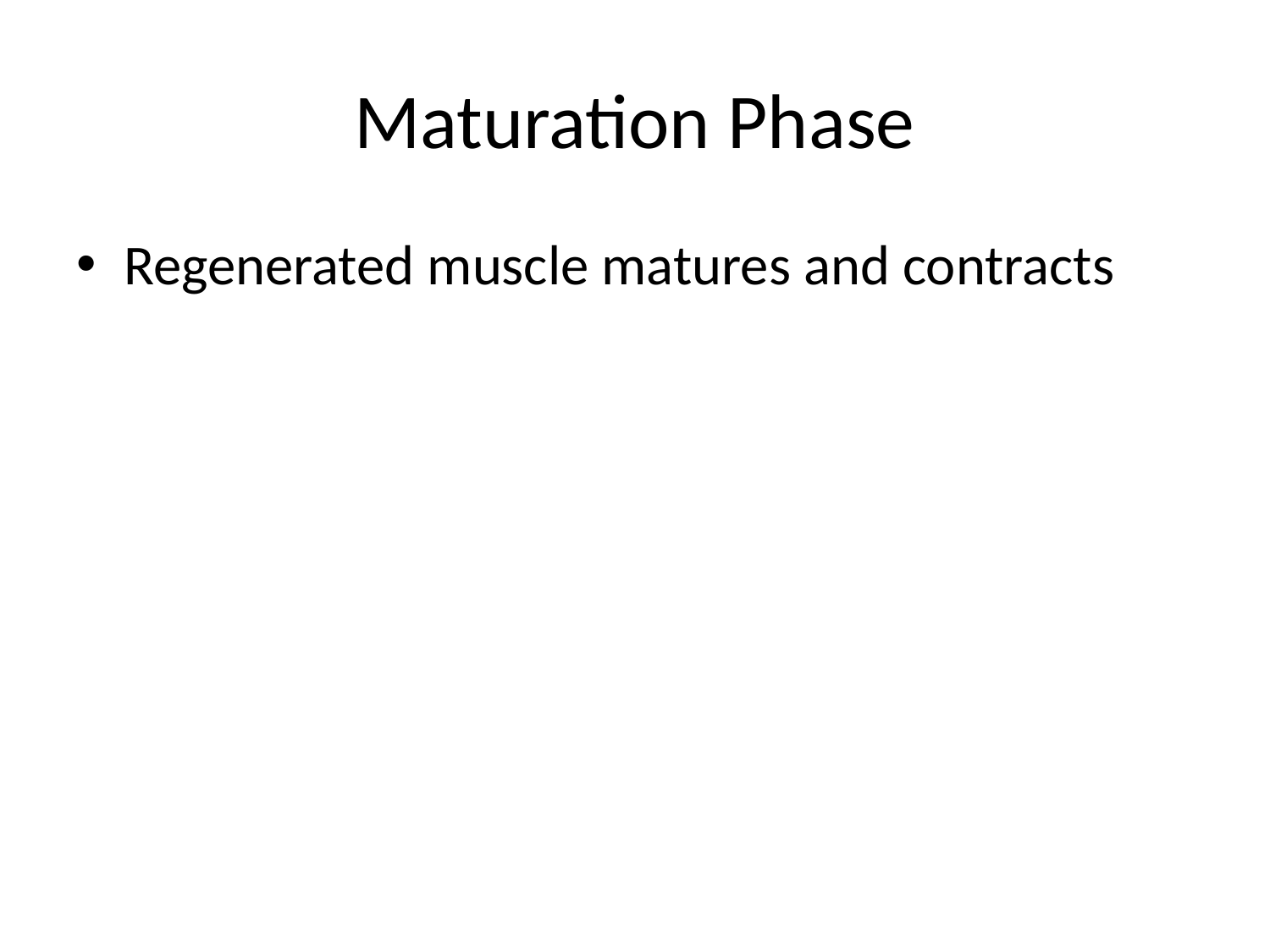

# Maturation Phase
Regenerated muscle matures and contracts